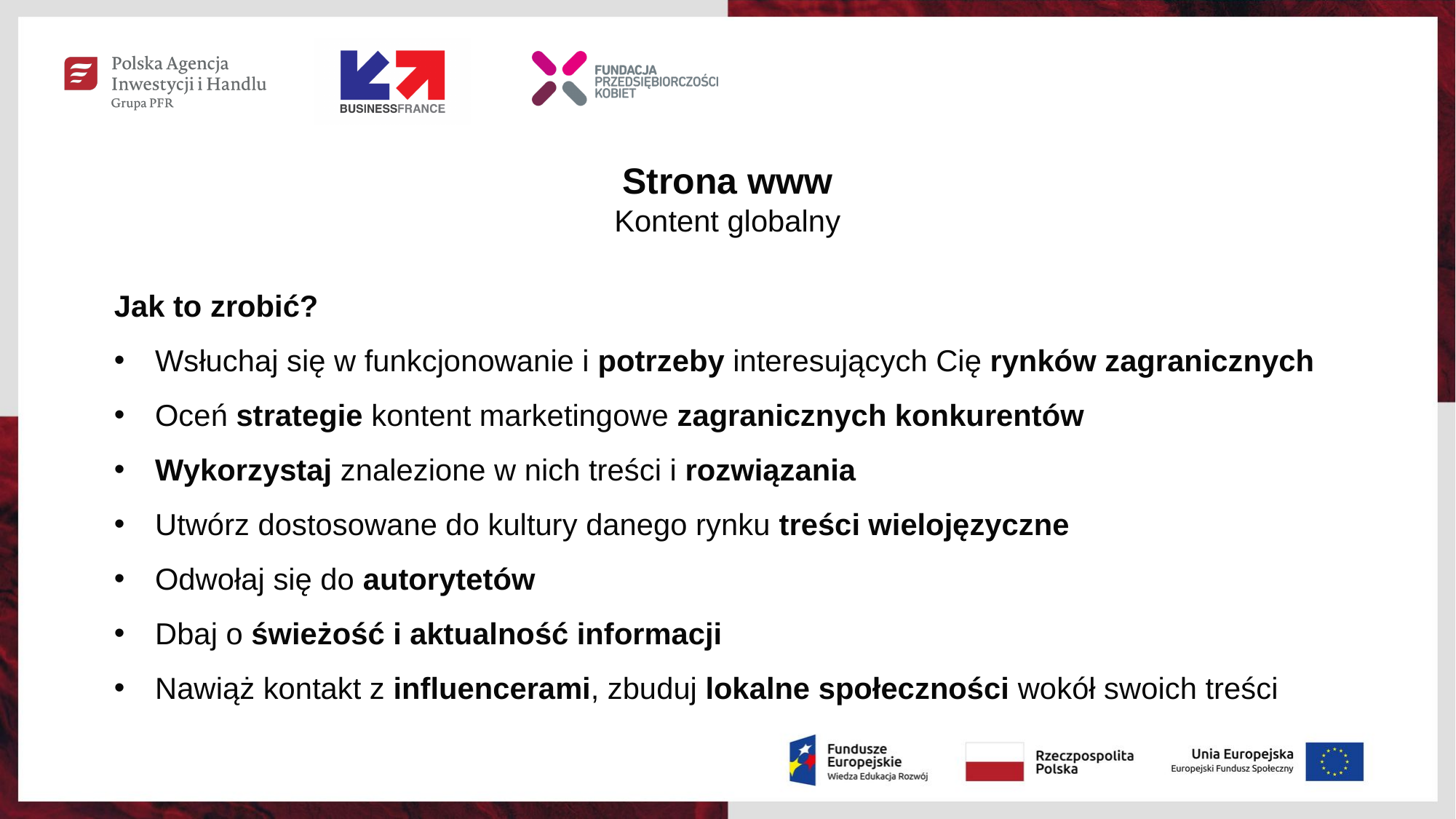

Strona www
Kontent globalny
Jak to zrobić?
Wsłuchaj się w funkcjonowanie i potrzeby interesujących Cię rynków zagranicznych
Oceń strategie kontent marketingowe zagranicznych konkurentów
Wykorzystaj znalezione w nich treści i rozwiązania
Utwórz dostosowane do kultury danego rynku treści wielojęzyczne
Odwołaj się do autorytetów
Dbaj o świeżość i aktualność informacji
Nawiąż kontakt z influencerami, zbuduj lokalne społeczności wokół swoich treści